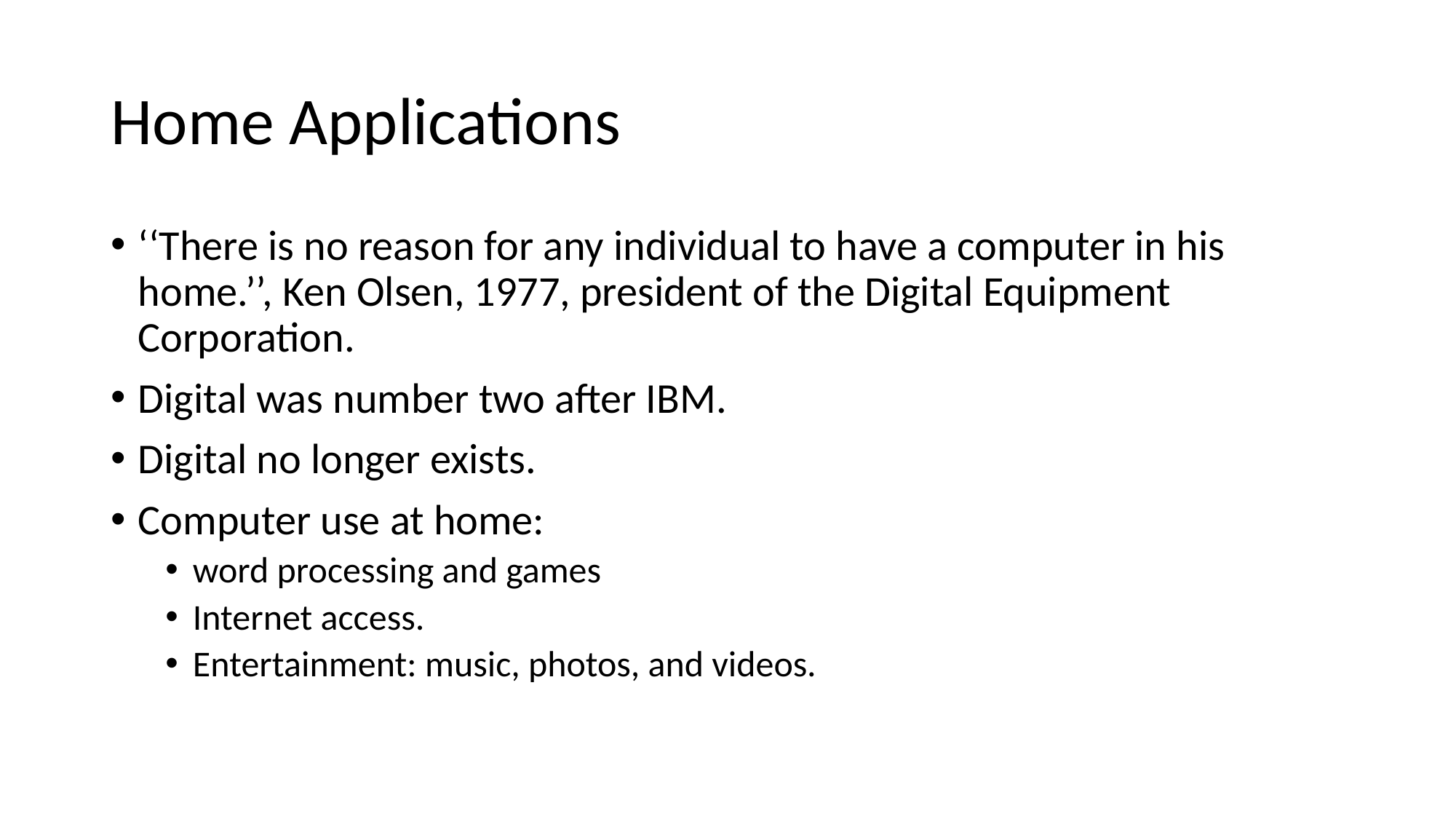

# Home Applications
‘‘There is no reason for any individual to have a computer in his home.’’, Ken Olsen, 1977, president of the Digital Equipment Corporation.
Digital was number two after IBM.
Digital no longer exists.
Computer use at home:
word processing and games
Internet access.
Entertainment: music, photos, and videos.